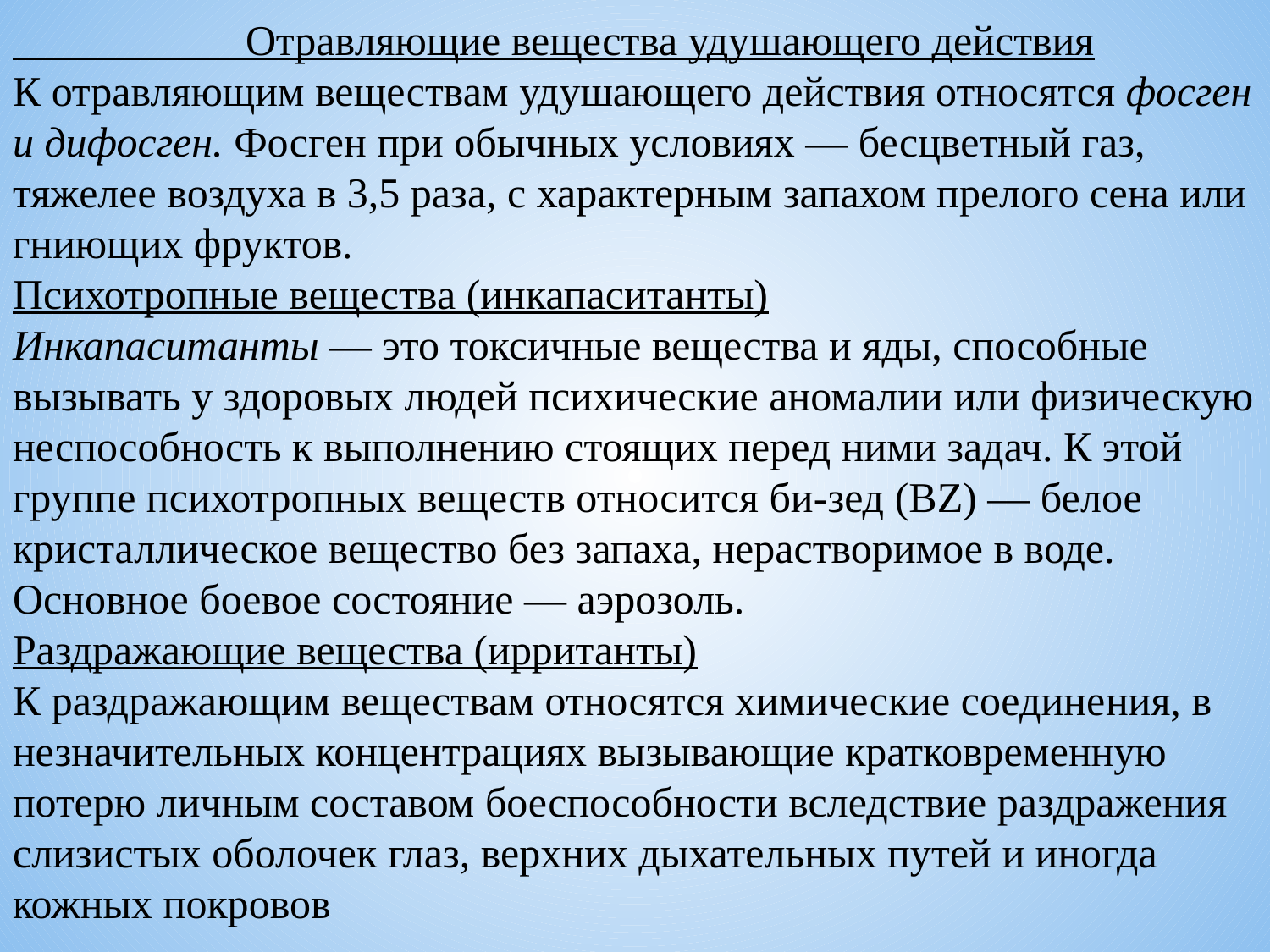

Отравляющие вещества удушающего действия
К отравляющим веществам удушающего действия относятся фосген и дифосген. Фосген при обычных условиях — бесцветный газ, тяжелее воздуха в 3,5 раза, с характерным запахом прелого сена или гниющих фруктов.
Психотропные вещества (инкапаситанты)
Инкапаситанты — это токсичные вещества и яды, способные вызывать у здоровых людей психические аномалии или физиче­скую неспособность к выполнению стоящих перед ними задач. К этой группе психотропных веществ относится би-зед (BZ) — бе­лое кристаллическое вещество без запаха, нерастворимое в воде. Основное боевое состояние — аэрозоль.
Раздражающие вещества (ирританты)
К раздражающим веществам относятся химические соедине­ния, в незначительных концентрациях вызывающие кратковре­менную потерю личным составом боеспособности вследствие раздражения слизистых оболочек глаз, верхних дыхательных пу­тей и иногда кожных покровов